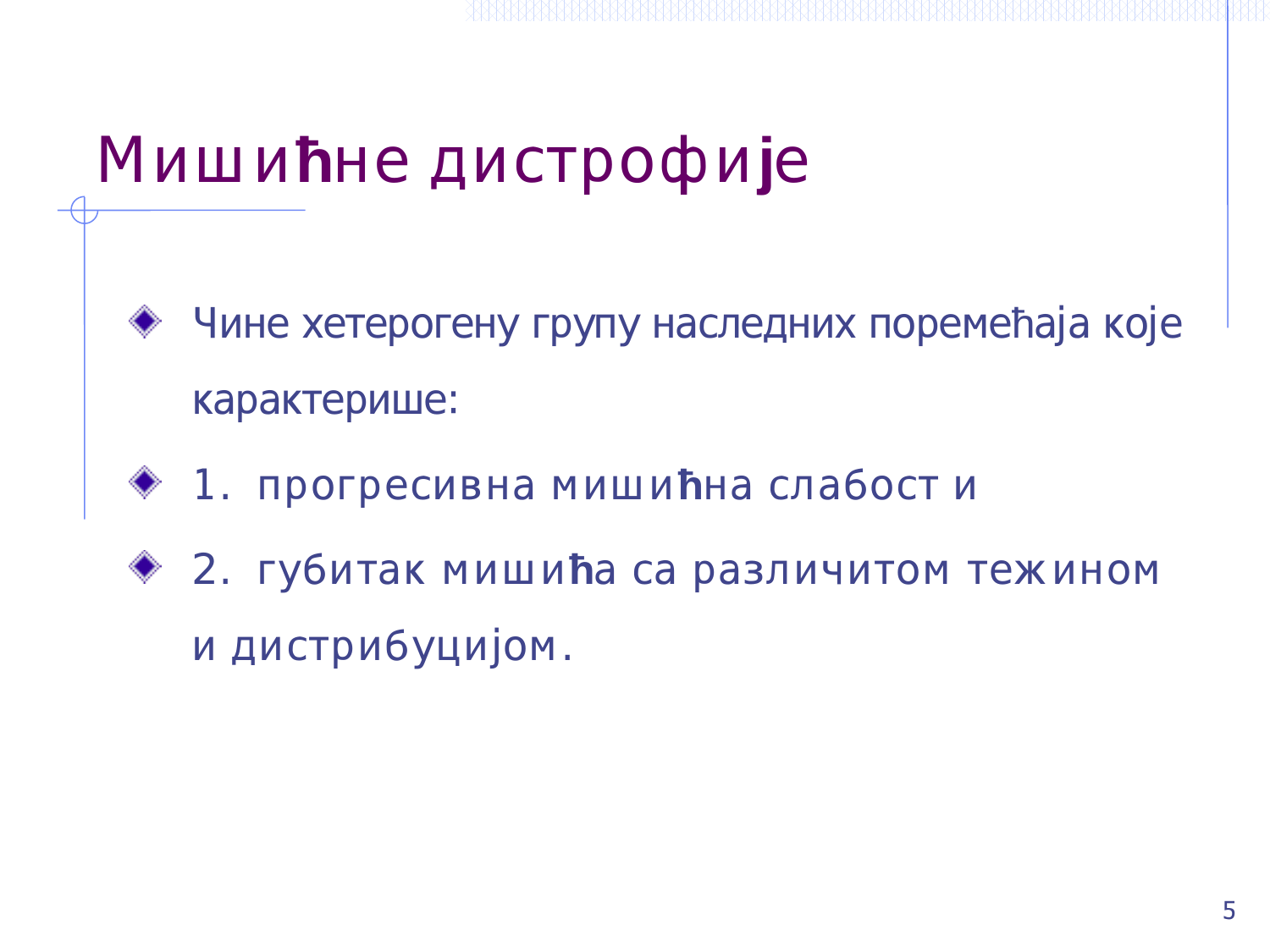

# Мишићне дистрофије
Чине хетерогену групу наследних поремећаја које карактерише:
1.  прогресивна мишићна слабост и
2.  губитак мишића са различитом тежином и дистрибуцијом.
5